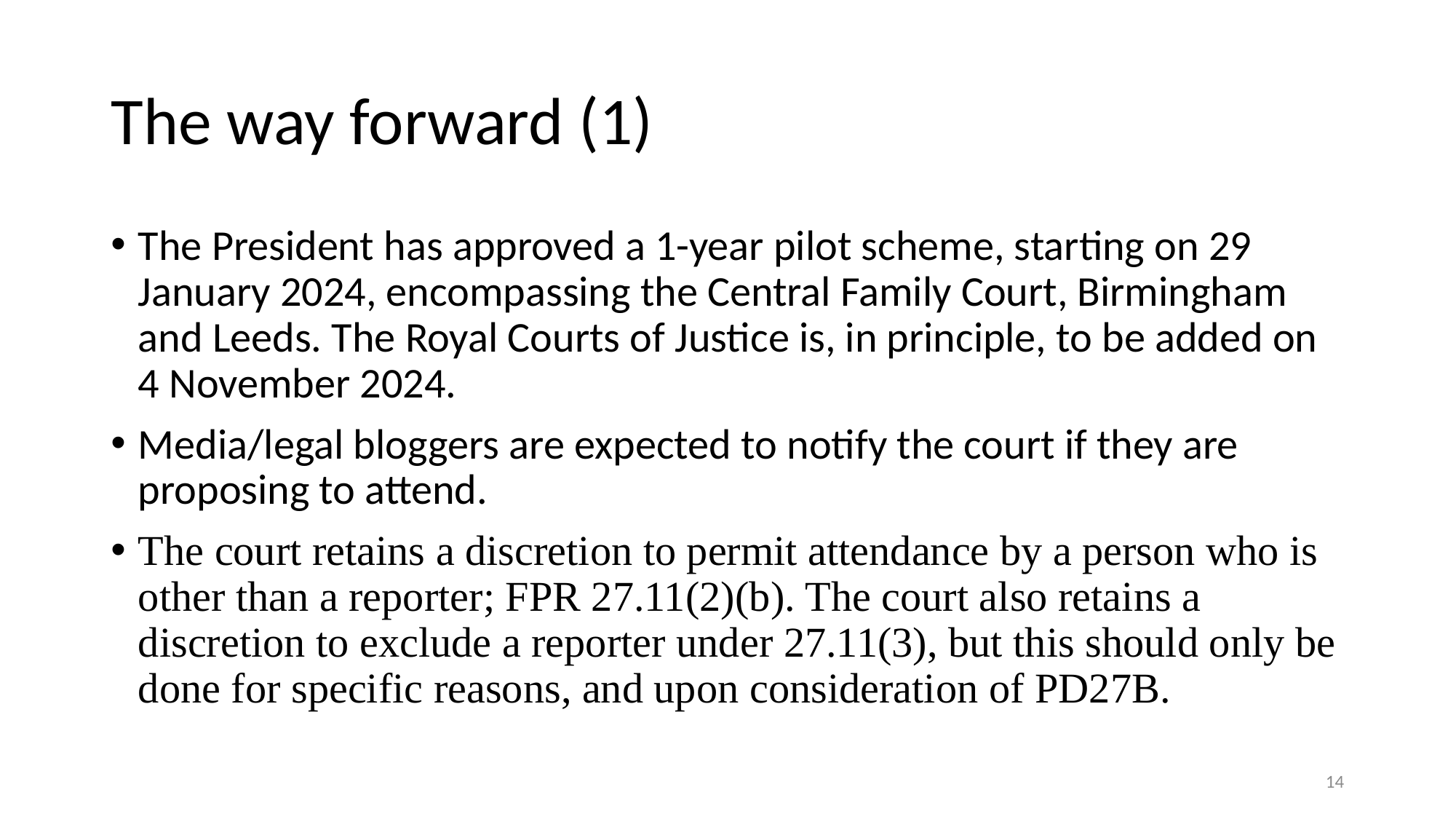

# The way forward (1)
The President has approved a 1-year pilot scheme, starting on 29 January 2024, encompassing the Central Family Court, Birmingham and Leeds. The Royal Courts of Justice is, in principle, to be added on 4 November 2024.
Media/legal bloggers are expected to notify the court if they are proposing to attend.
The court retains a discretion to permit attendance by a person who is other than a reporter; FPR 27.11(2)(b). The court also retains a discretion to exclude a reporter under 27.11(3), but this should only be done for specific reasons, and upon consideration of PD27B.

14